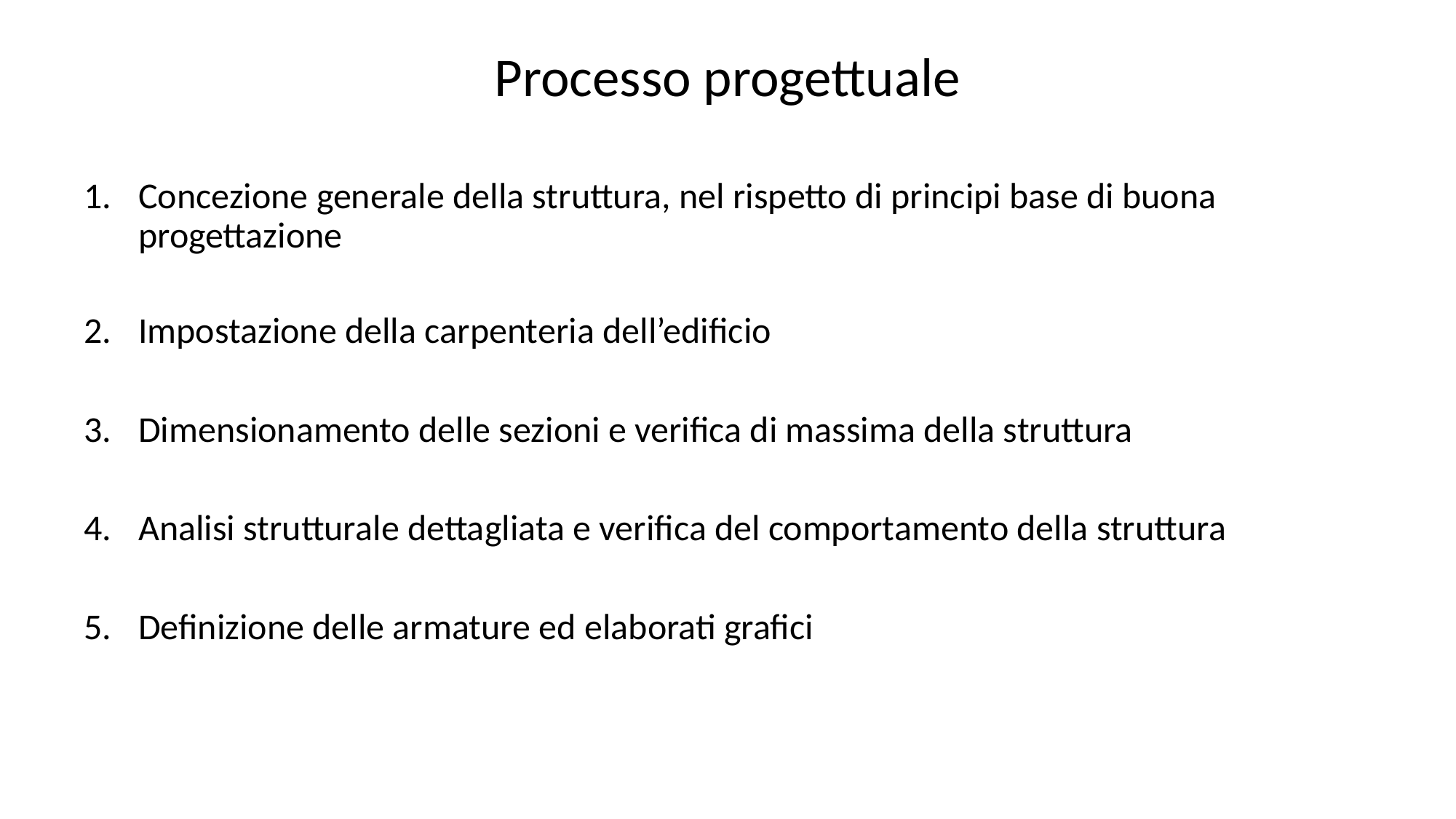

# Processo progettuale
Concezione generale della struttura, nel rispetto di principi base di buona progettazione
Impostazione della carpenteria dell’edificio
Dimensionamento delle sezioni e verifica di massima della struttura
Analisi strutturale dettagliata e verifica del comportamento della struttura
Definizione delle armature ed elaborati grafici